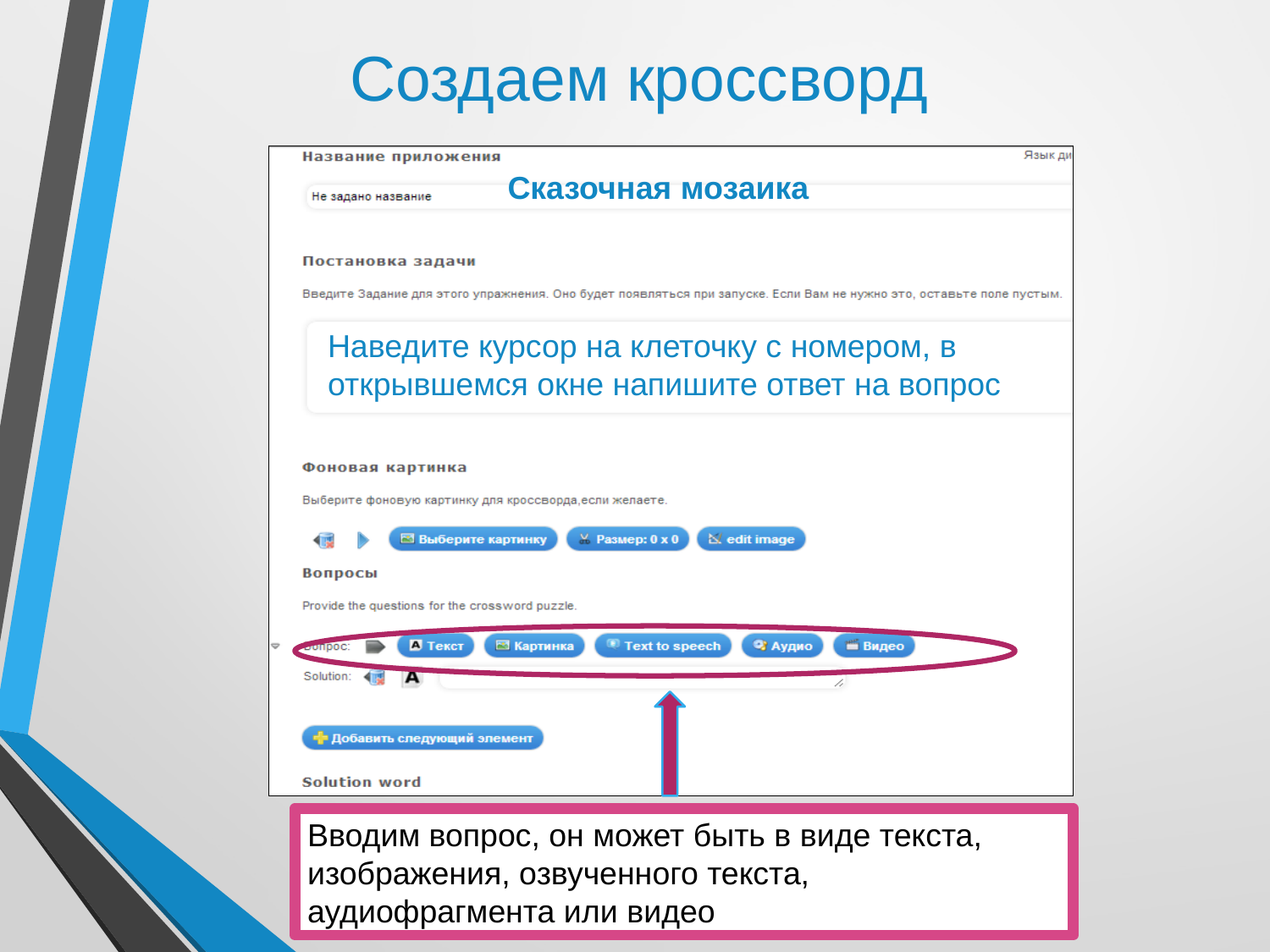

Создаем кроссворд

Сказочная мозаика
Наведите курсор на клеточку с номером, в открывшемся окне напишите ответ на вопрос

Вводим вопрос, он может быть в виде текста, изображения, озвученного текста, аудиофрагмента или видео